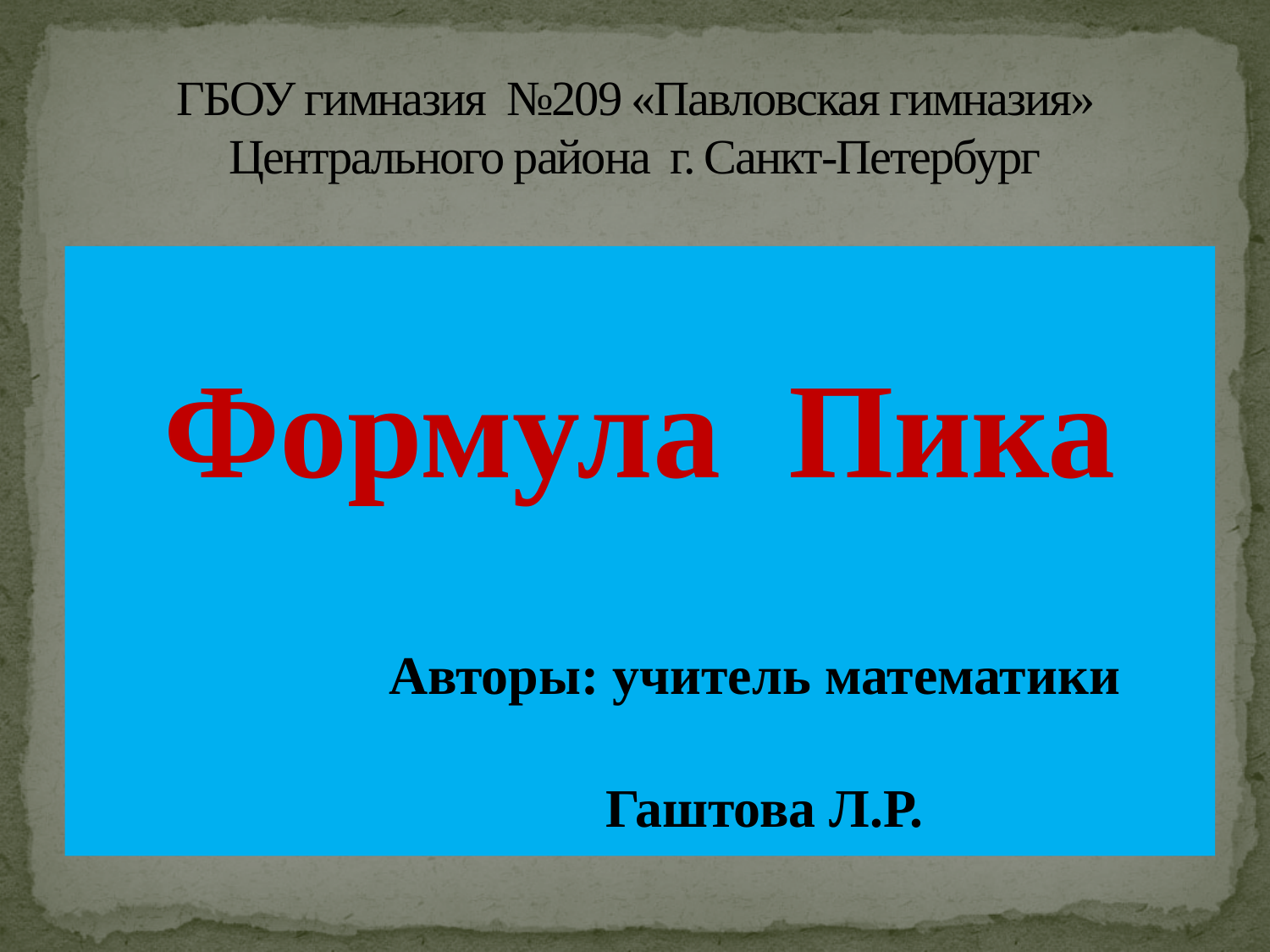

# ГБОУ гимназия  №209 «Павловская гимназия» Центрального района  г. Санкт-Петербург

Формула  Пика

                       Авторы: учитель математики
                                       Гаштова Л.Р.